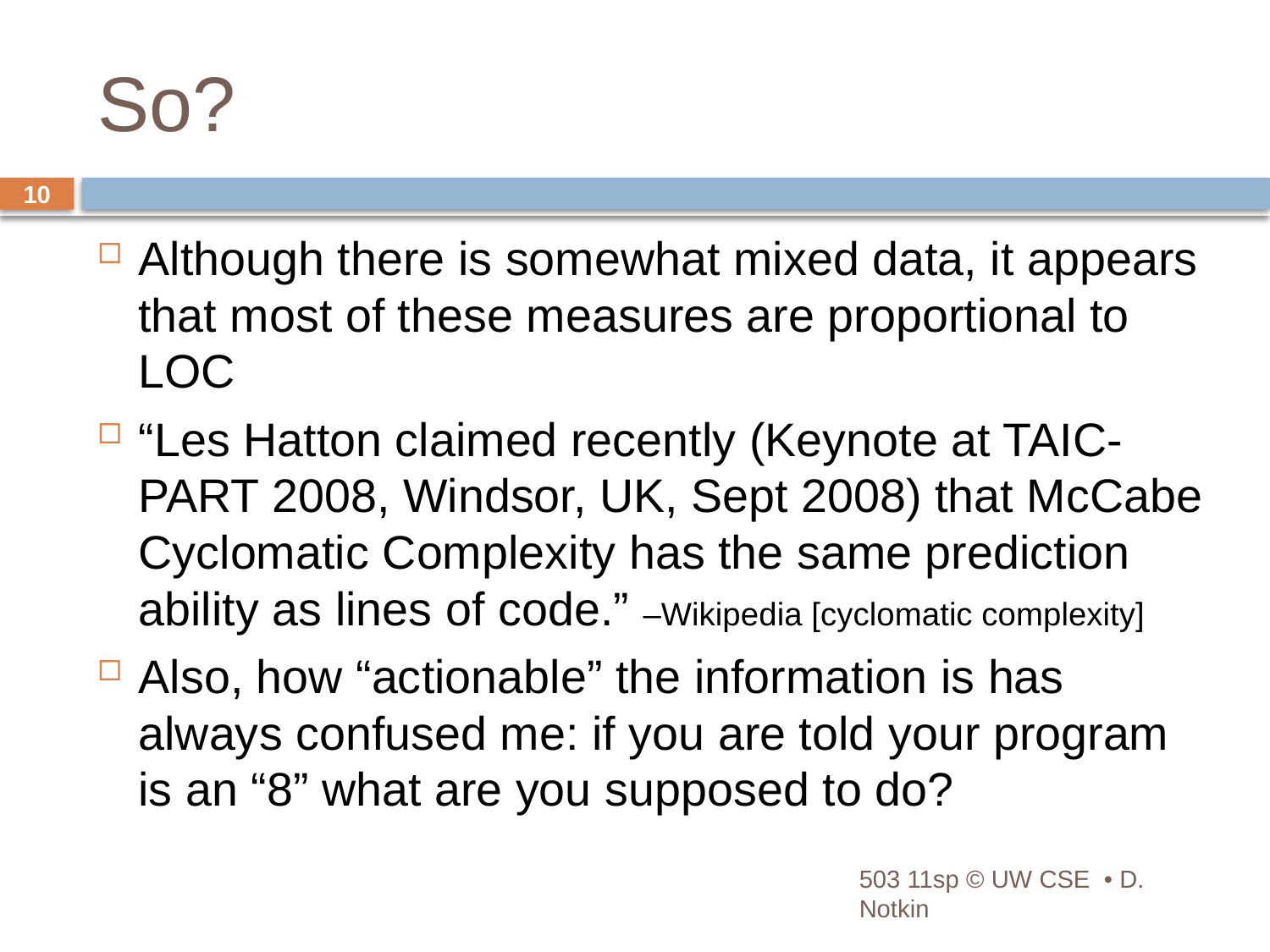

# So?
10
Although there is somewhat mixed data, it appears that most of these measures are proportional to LOC
“Les Hatton claimed recently (Keynote at TAIC-PART 2008, Windsor, UK, Sept 2008) that McCabe Cyclomatic Complexity has the same prediction ability as lines of code.” –Wikipedia [cyclomatic complexity]
Also, how “actionable” the information is has always confused me: if you are told your program is an “8” what are you supposed to do?
503 11sp © UW CSE  • D. Notkin